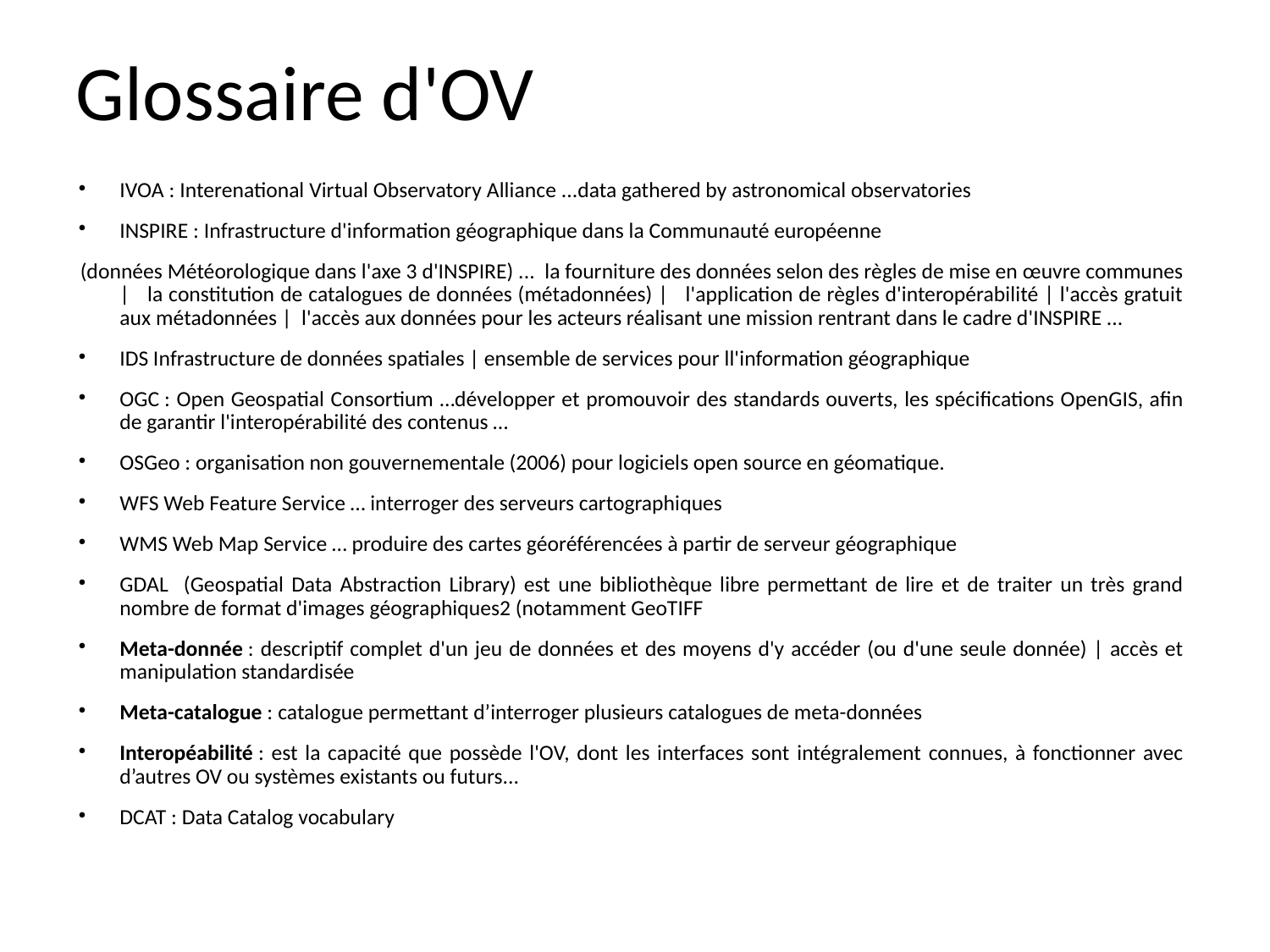

# Glossaire d'OV
IVOA : Interenational Virtual Observatory Alliance ...data gathered by astronomical observatories
INSPIRE : Infrastructure d'information géographique dans la Communauté européenne
(données Météorologique dans l'axe 3 d'INSPIRE) ...  la fourniture des données selon des règles de mise en œuvre communes |   la constitution de catalogues de données (métadonnées) |   l'application de règles d'interopérabilité | l'accès gratuit aux métadonnées |  l'accès aux données pour les acteurs réalisant une mission rentrant dans le cadre d'INSPIRE ...
IDS Infrastructure de données spatiales | ensemble de services pour ll'information géographique
OGC : Open Geospatial Consortium …développer et promouvoir des standards ouverts, les spécifications OpenGIS, afin de garantir l'interopérabilité des contenus …
OSGeo : organisation non gouvernementale (2006) pour logiciels open source en géomatique.
WFS Web Feature Service … interroger des serveurs cartographiques
WMS Web Map Service … produire des cartes géoréférencées à partir de serveur géographique
GDAL  (Geospatial Data Abstraction Library) est une bibliothèque libre permettant de lire et de traiter un très grand nombre de format d'images géographiques2 (notamment GeoTIFF
Meta-donnée : descriptif complet d'un jeu de données et des moyens d'y accéder (ou d'une seule donnée) | accès et manipulation standardisée
Meta-catalogue : catalogue permettant d’interroger plusieurs catalogues de meta-données
Interopéabilité : est la capacité que possède l'OV, dont les interfaces sont intégralement connues, à fonctionner avec d’autres OV ou systèmes existants ou futurs...
DCAT : Data Catalog vocabulary